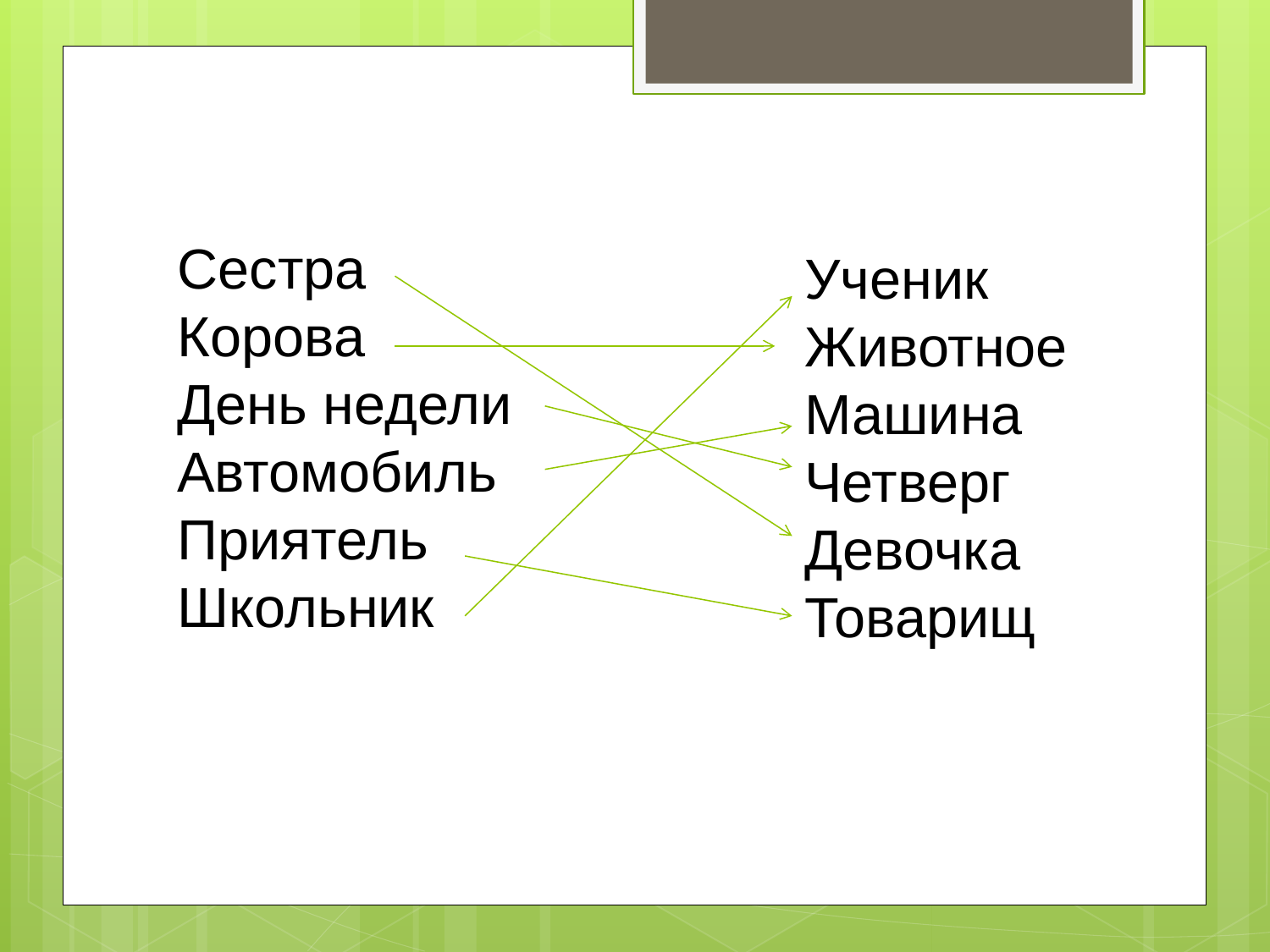

Сестра
Корова
День недели
Автомобиль
Приятель
Школьник

Ученик
Животное
Машина
Четверг
Девочка
Товарищ